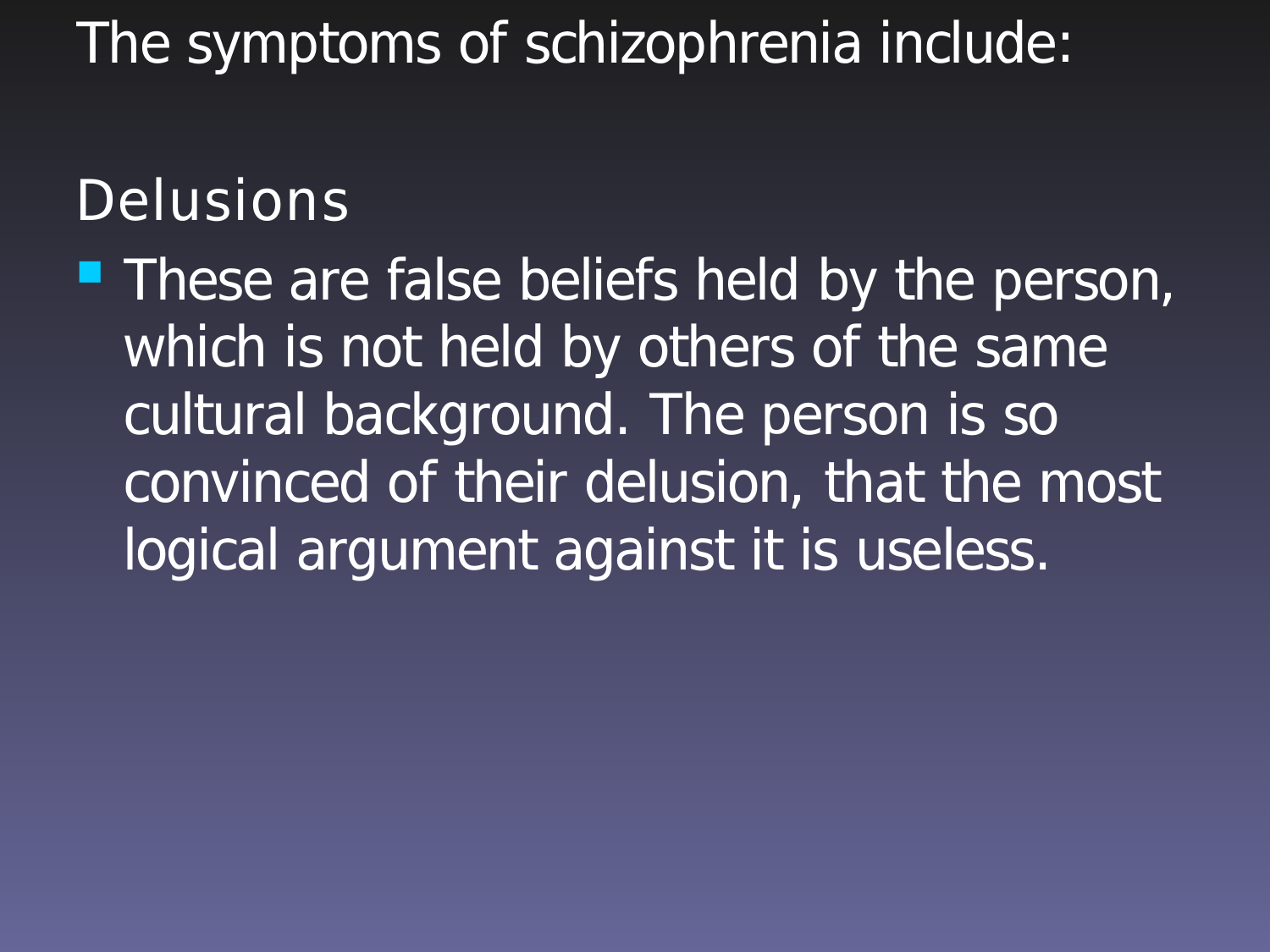

The symptoms of schizophrenia include:

Delusions
These are false beliefs held by the person, which is not held by others of the same cultural background. The person is so convinced of their delusion, that the most logical argument against it is useless.